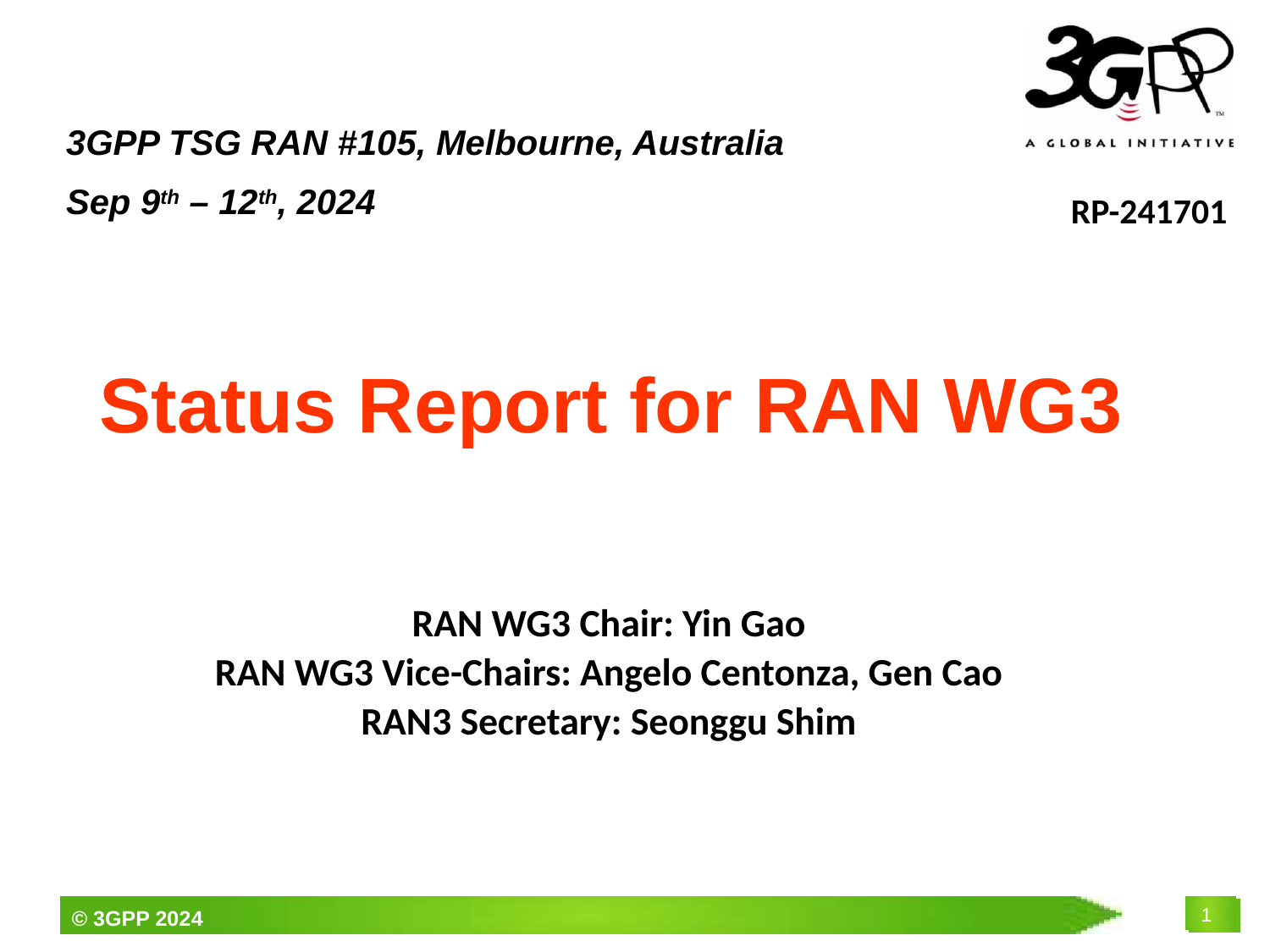

3GPP TSG RAN #105, Melbourne, Australia
Sep 9th – 12th, 2024
RP-241701

Status Report for RAN WG3
# RAN WG3 Chair: Yin Gao
RAN WG3 Vice-Chairs: Angelo Centonza, Gen Cao
RAN3 Secretary: Seonggu Shim